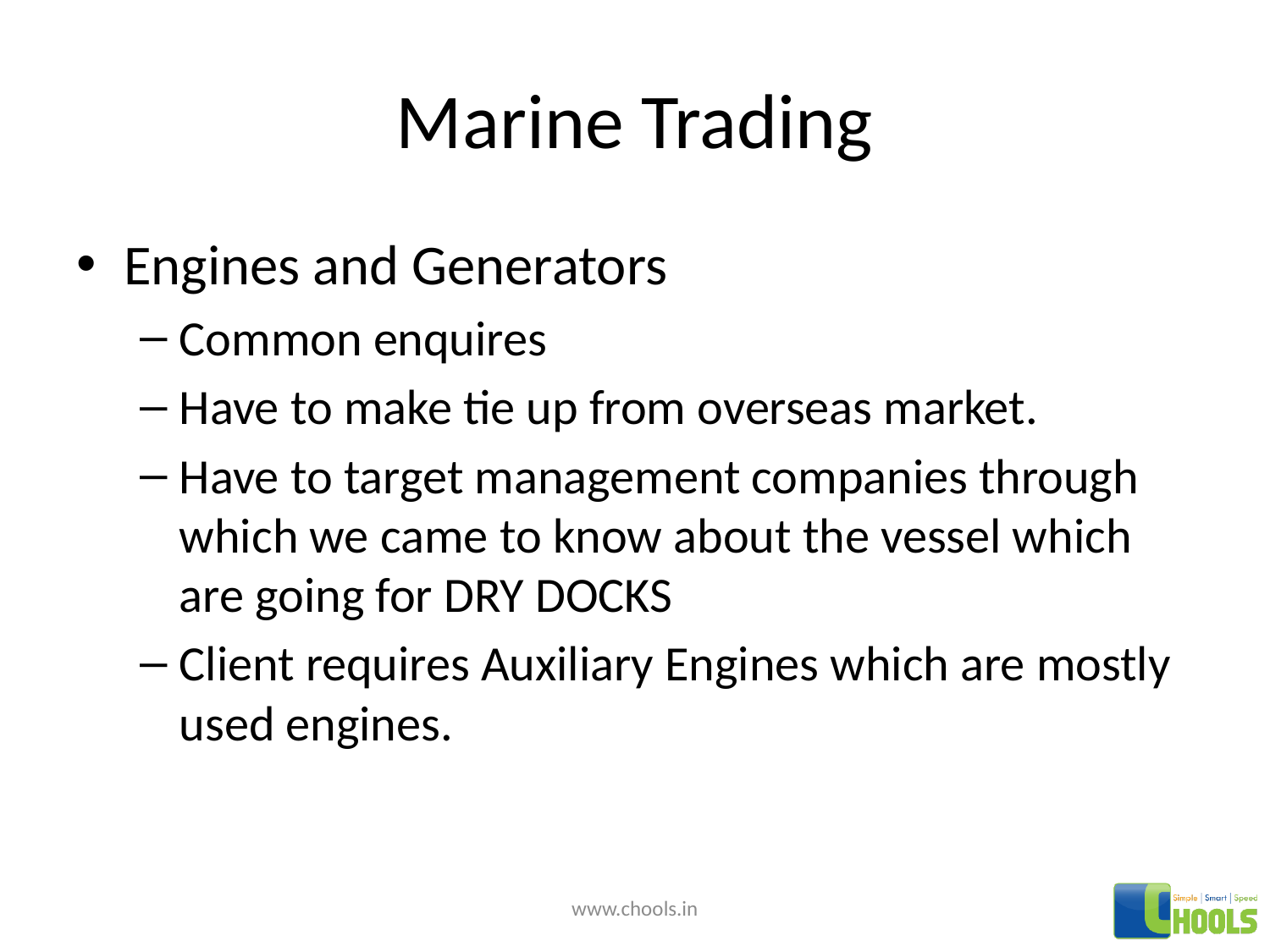

# Marine Trading
Engines and Generators
Common enquires
Have to make tie up from overseas market.
Have to target management companies through which we came to know about the vessel which are going for DRY DOCKS
Client requires Auxiliary Engines which are mostly used engines.
www.chools.in